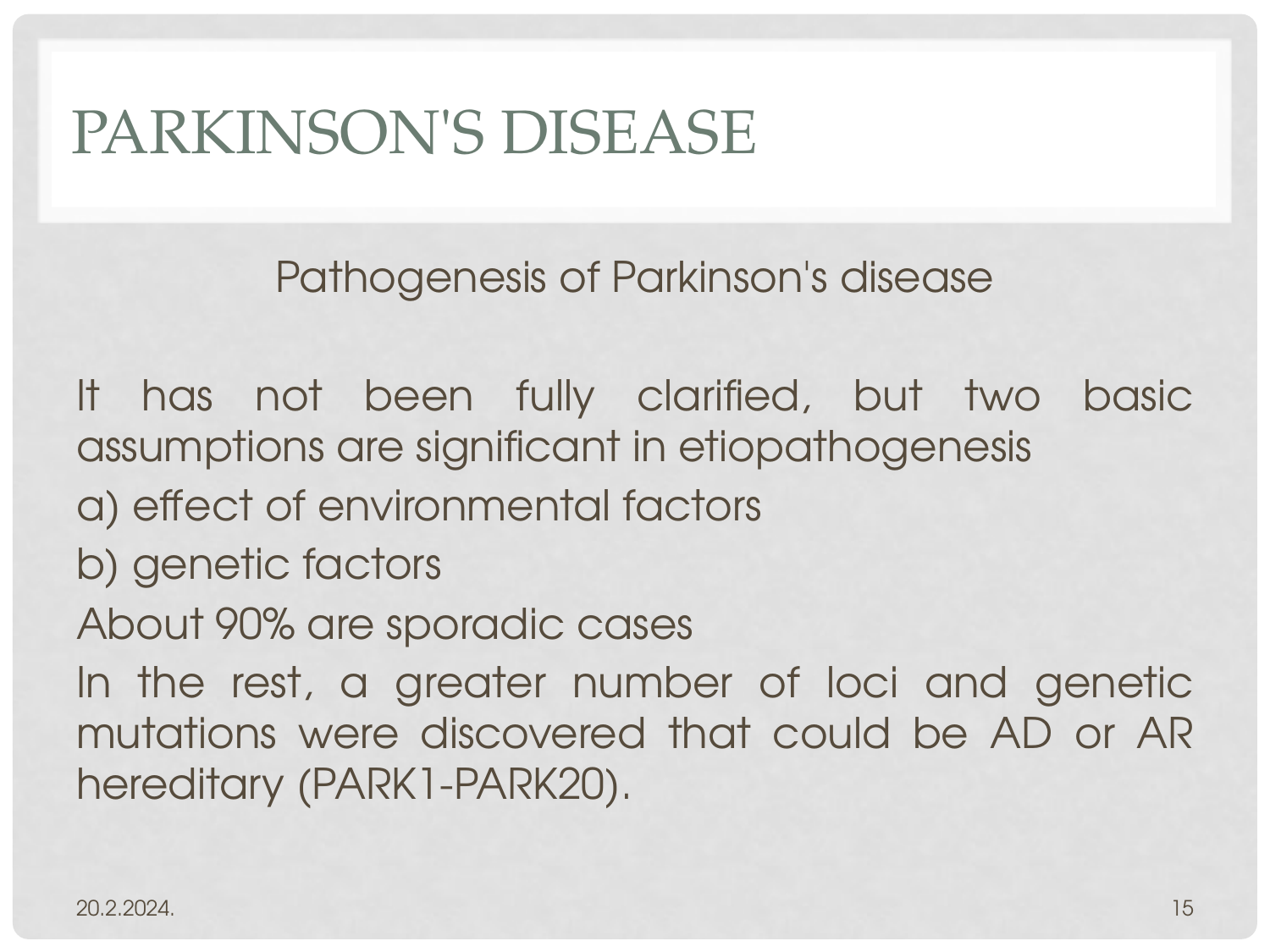

# PARKINSON'S DISEASE
Pathogenesis of Parkinson's disease

It has not been fully clarified, but two basic assumptions are significant in etiopathogenesis
a) effect of environmental factors
b) genetic factors
About 90% are sporadic cases
In the rest, a greater number of loci and genetic mutations were discovered that could be AD or AR hereditary (PARK1-PARK20).
20.2.2024.
15